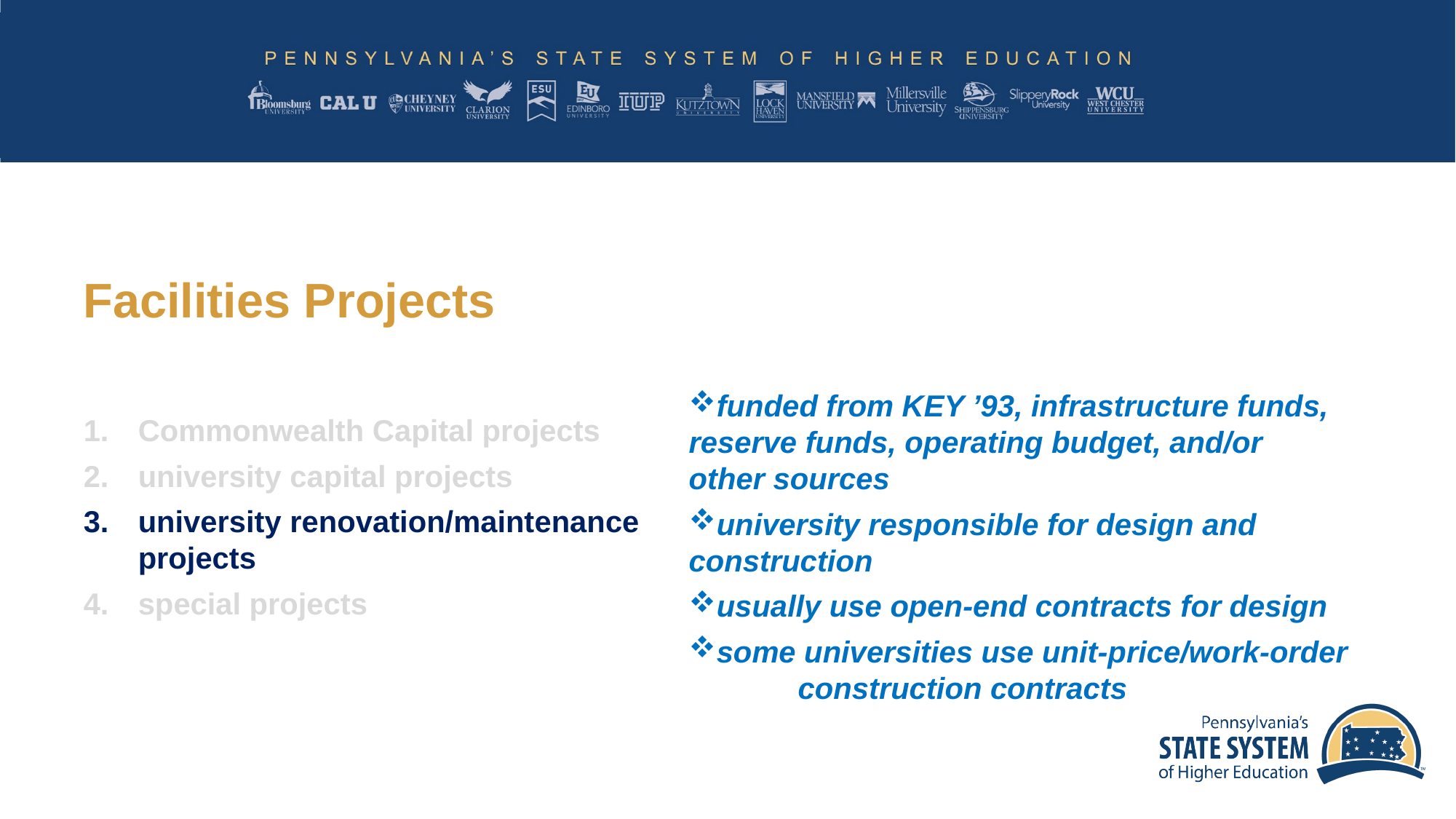

Facilities Projects

Commonwealth Capital projects
university capital projects
university renovation/maintenance projects
special projects

funded from KEY ’93, infrastructure funds, 	reserve funds, operating budget, and/or 	other sources
university responsible for design and 	construction
usually use open-end contracts for design
some universities use unit-price/work-order 	construction contracts